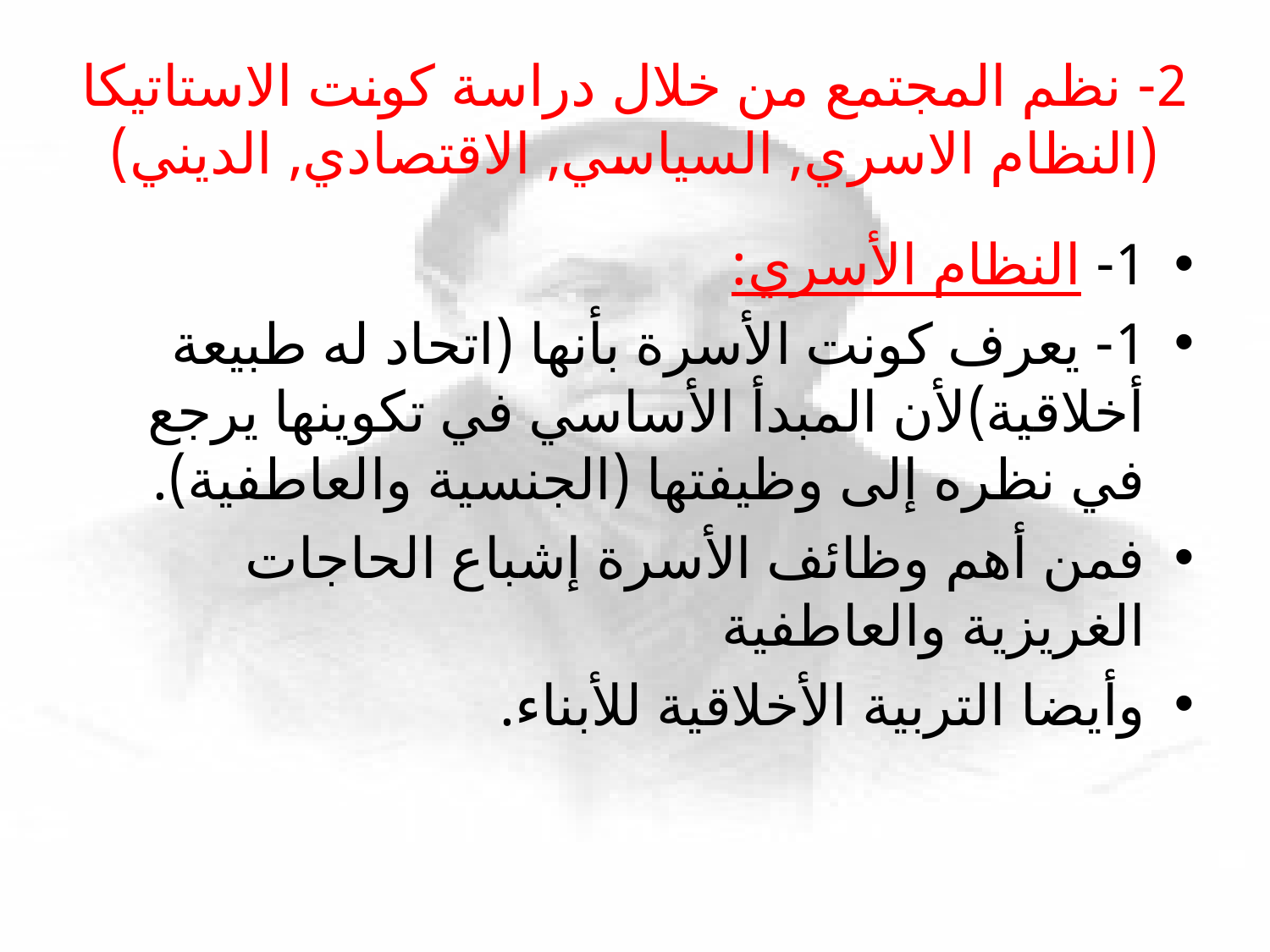

# 2- نظم المجتمع من خلال دراسة كونت الاستاتيكا (النظام الاسري, السياسي, الاقتصادي, الديني)
1- النظام الأسري:
1- يعرف كونت الأسرة بأنها (اتحاد له طبيعة أخلاقية)لأن المبدأ الأساسي في تكوينها يرجع في نظره إلى وظيفتها (الجنسية والعاطفية).
فمن أهم وظائف الأسرة إشباع الحاجات الغريزية والعاطفية
وأيضا التربية الأخلاقية للأبناء.